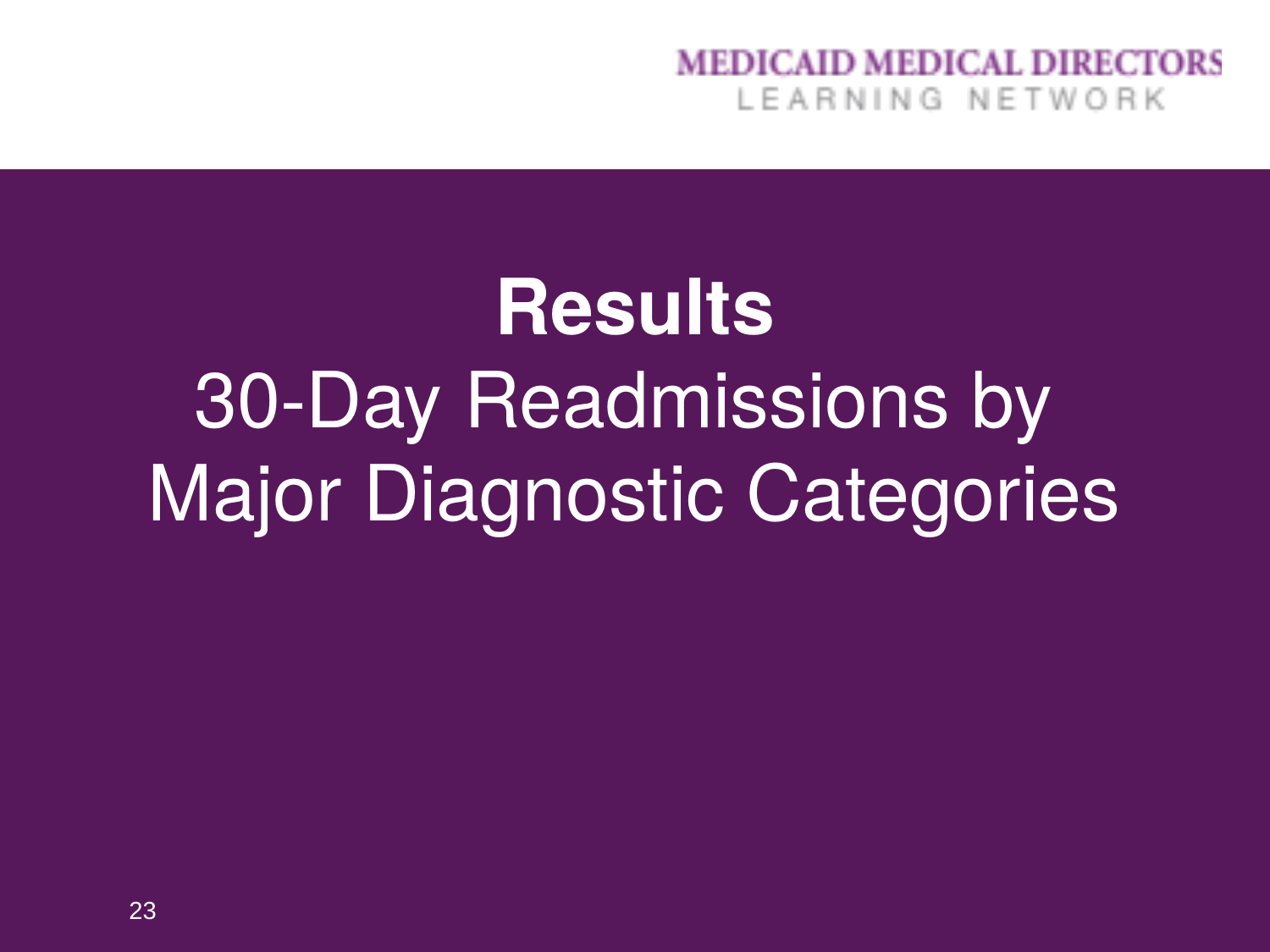

# Results 30-Day Readmissions by Major Diagnostic Categories
23